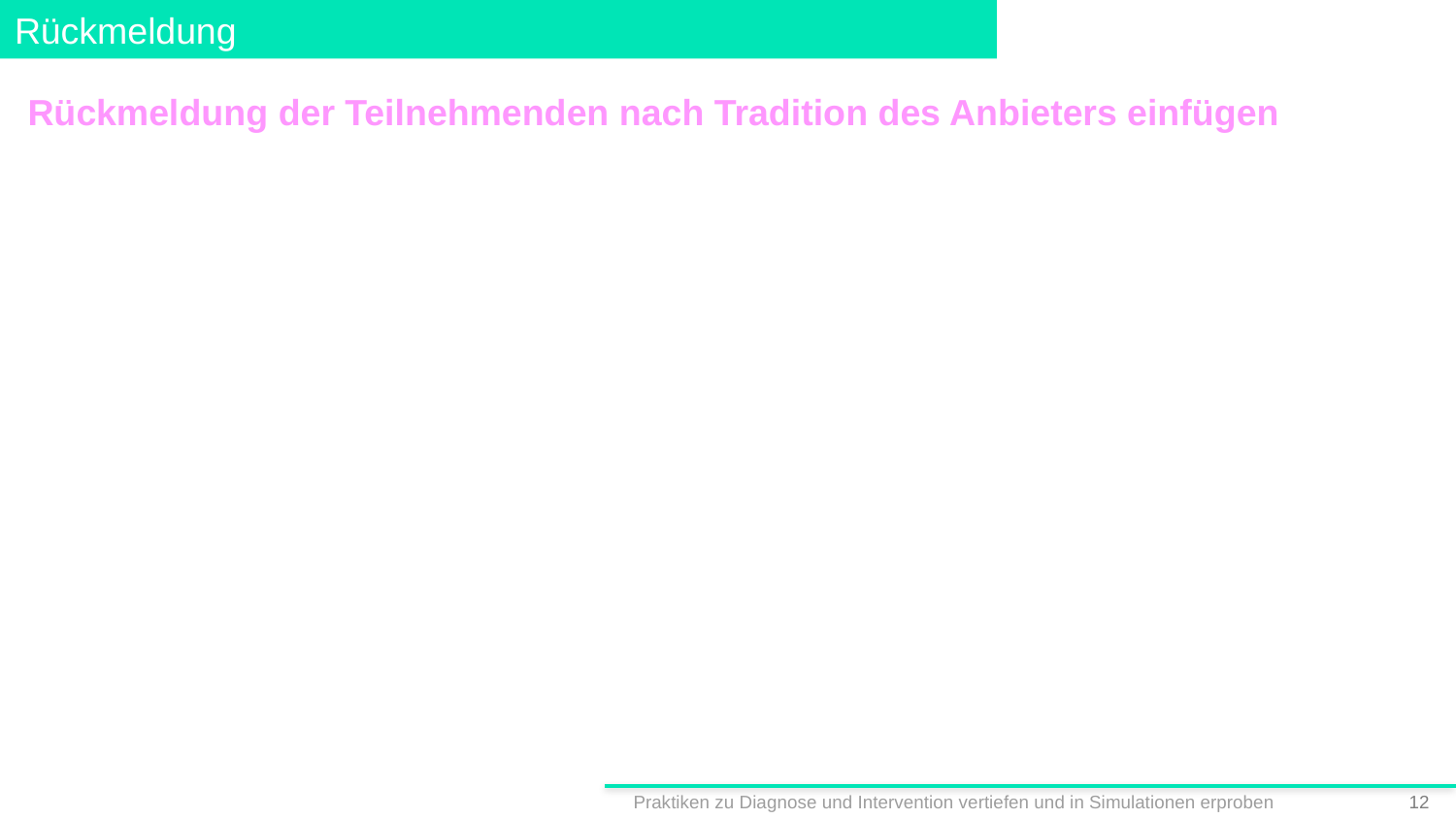

# Rückmeldung

Rückmeldung der Teilnehmenden nach Tradition des Anbieters einfügen
Praktiken zu Diagnose und Intervention vertiefen und in Simulationen erproben
12